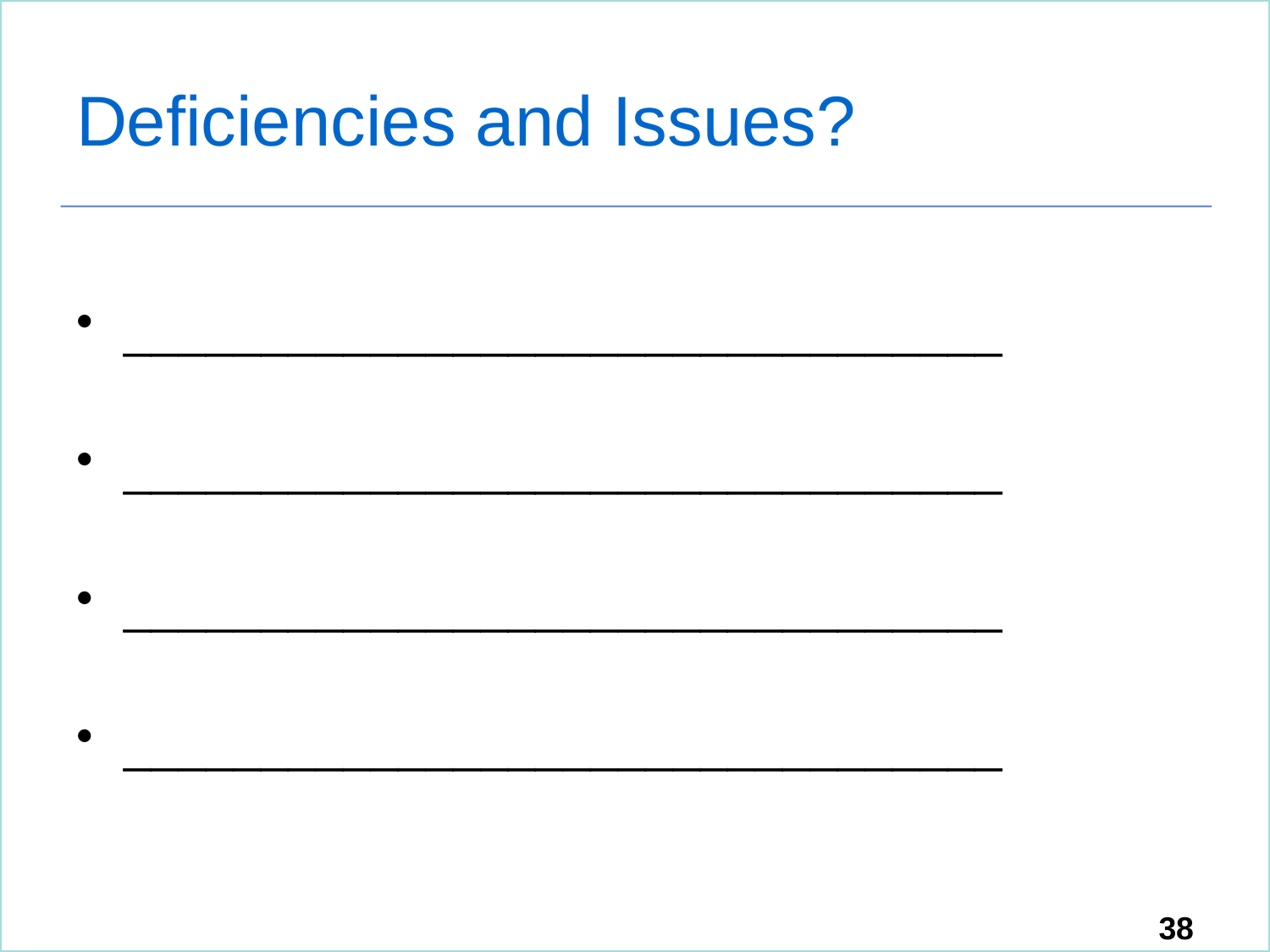

# Deficiencies and Issues?

________________________________

________________________________

________________________________

________________________________
38